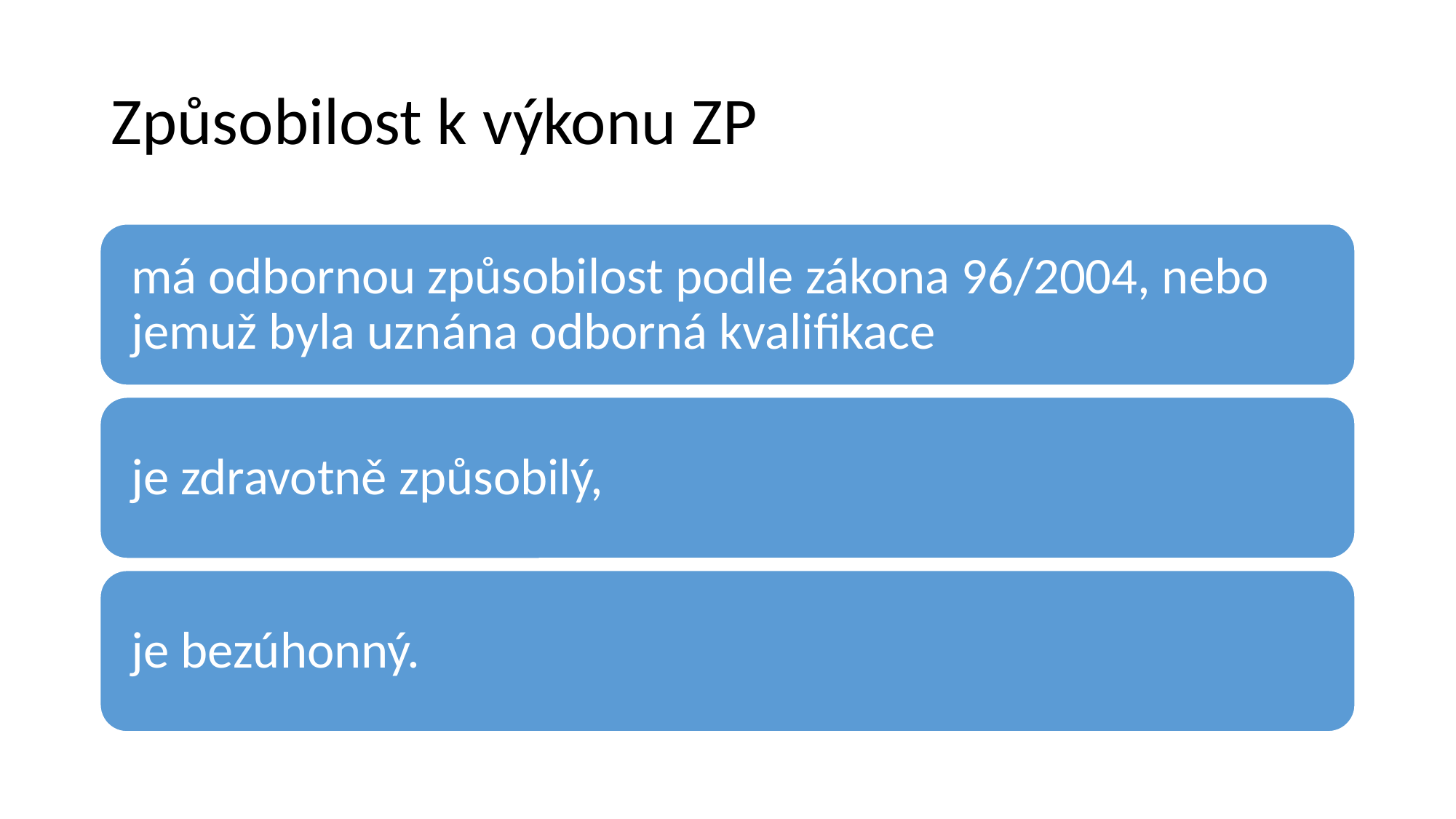

# Způsobilost k výkonu ZP
má odbornou způsobilost podle zákona 96/2004, nebo jemuž byla uznána odborná kvalifikace
je zdravotně způsobilý,
je bezúhonný.